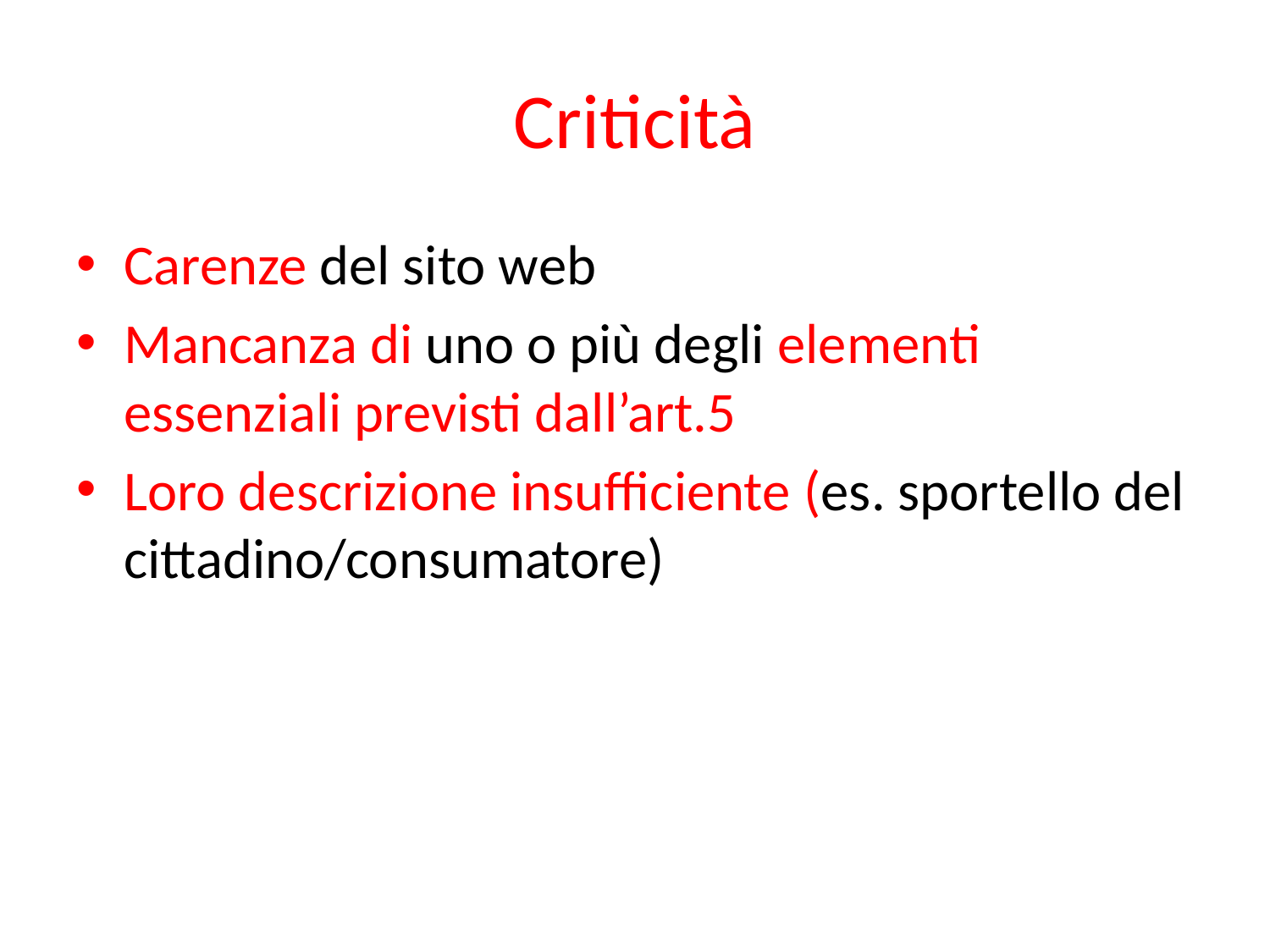

# Criticità
Carenze del sito web
Mancanza di uno o più degli elementi essenziali previsti dall’art.5
Loro descrizione insufficiente (es. sportello del cittadino/consumatore)